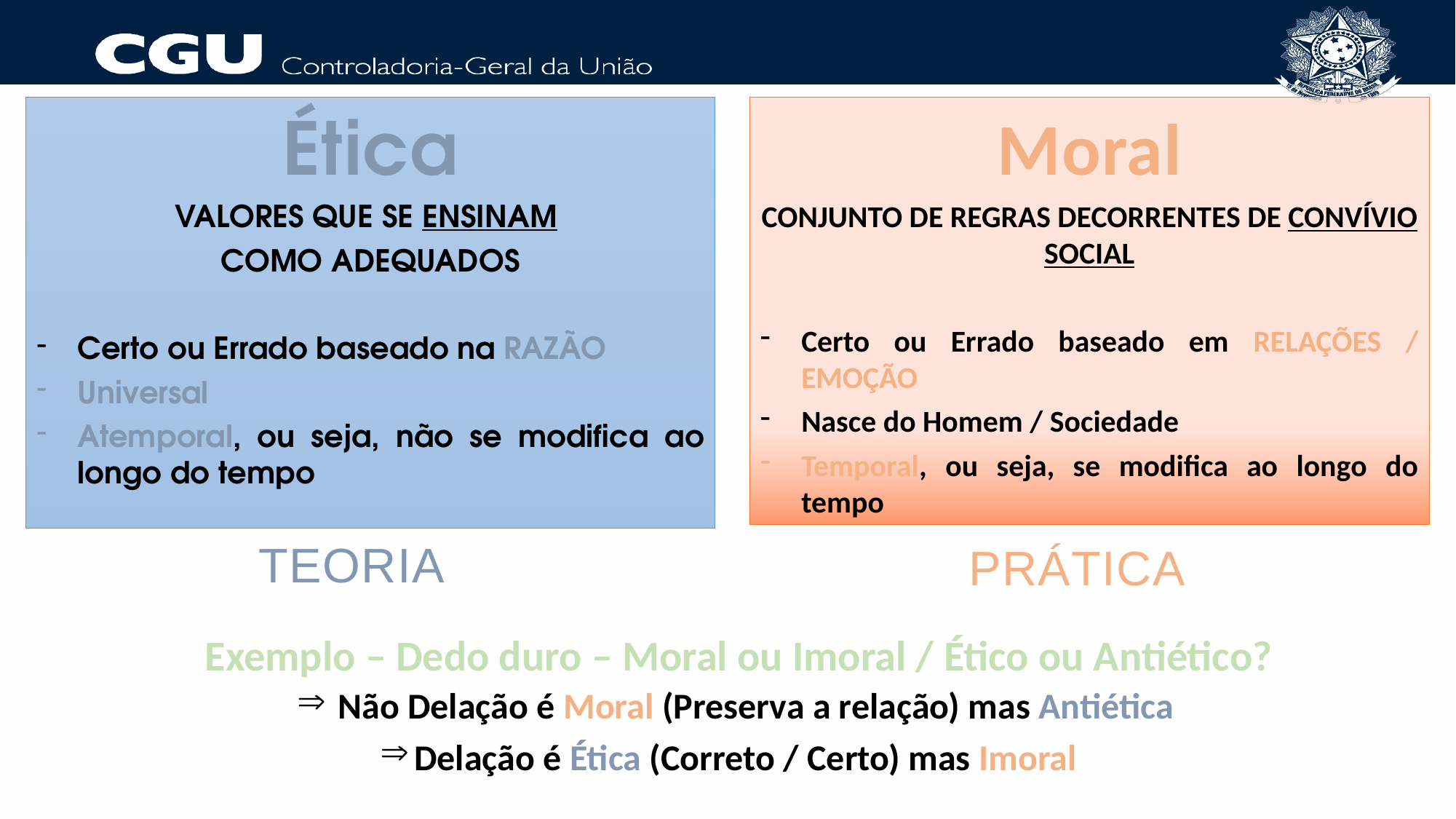

Ética
VALORES QUE SE ENSINAM
COMO ADEQUADOS

Certo ou Errado baseado na RAZÃO
Universal
Atemporal, ou seja, não se modifica ao longo do tempo

Moral
CONJUNTO DE REGRAS DECORRENTES DE CONVÍVIO SOCIAL

Certo ou Errado baseado em RELAÇÕES / EMOÇÃO
Nasce do Homem / Sociedade
Temporal, ou seja, se modifica ao longo do tempo

TEORIA
PRÁTICA
Exemplo – Dedo duro – Moral ou Imoral / Ético ou Antiético?
Não Delação é Moral (Preserva a relação) mas Antiética
Delação é Ética (Correto / Certo) mas Imoral